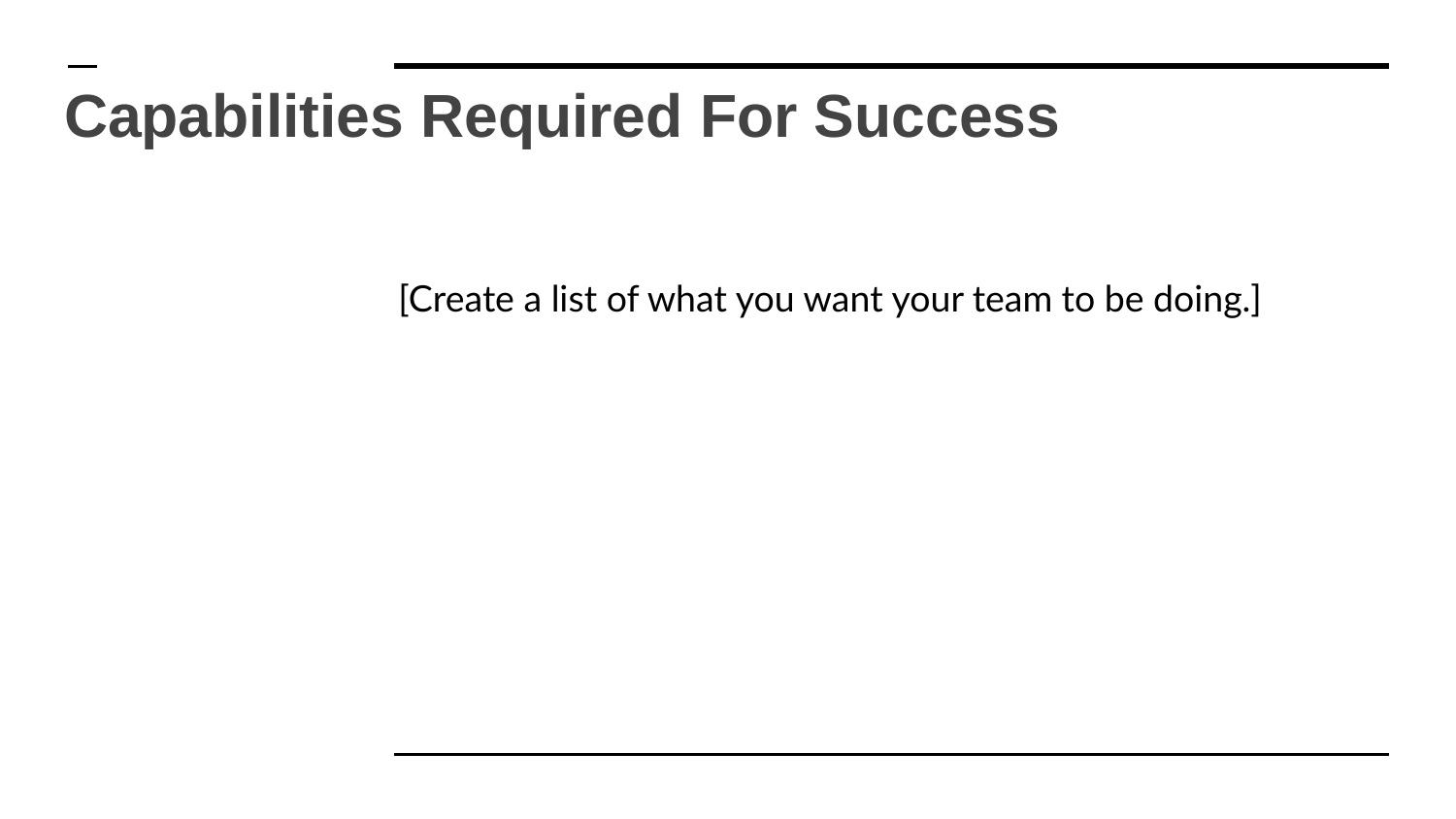

# Capabilities Required For Success
[Create a list of what you want your team to be doing.]